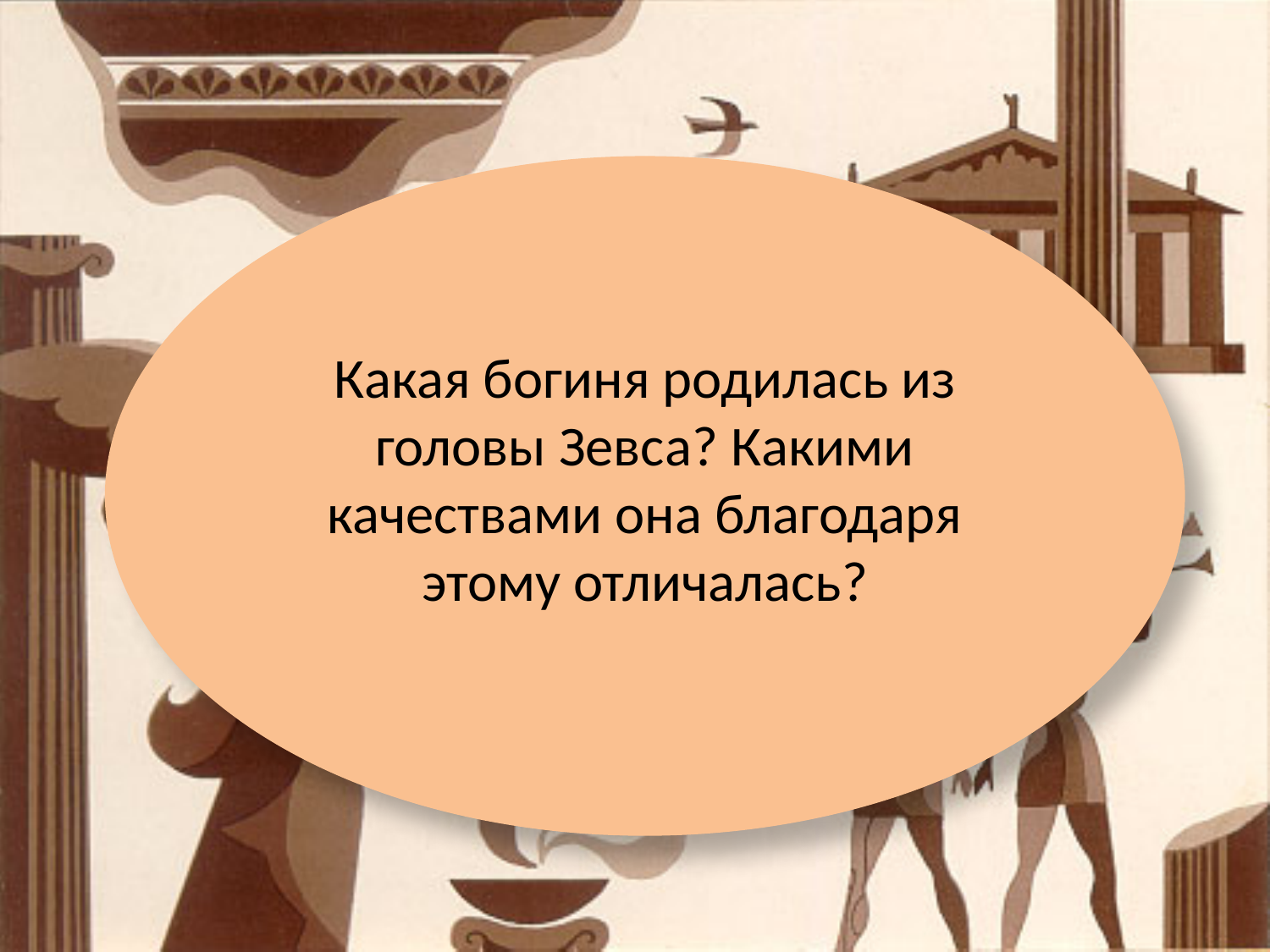

Какая богиня родилась из головы Зевса? Какими качествами она благодаря этому отличалась?